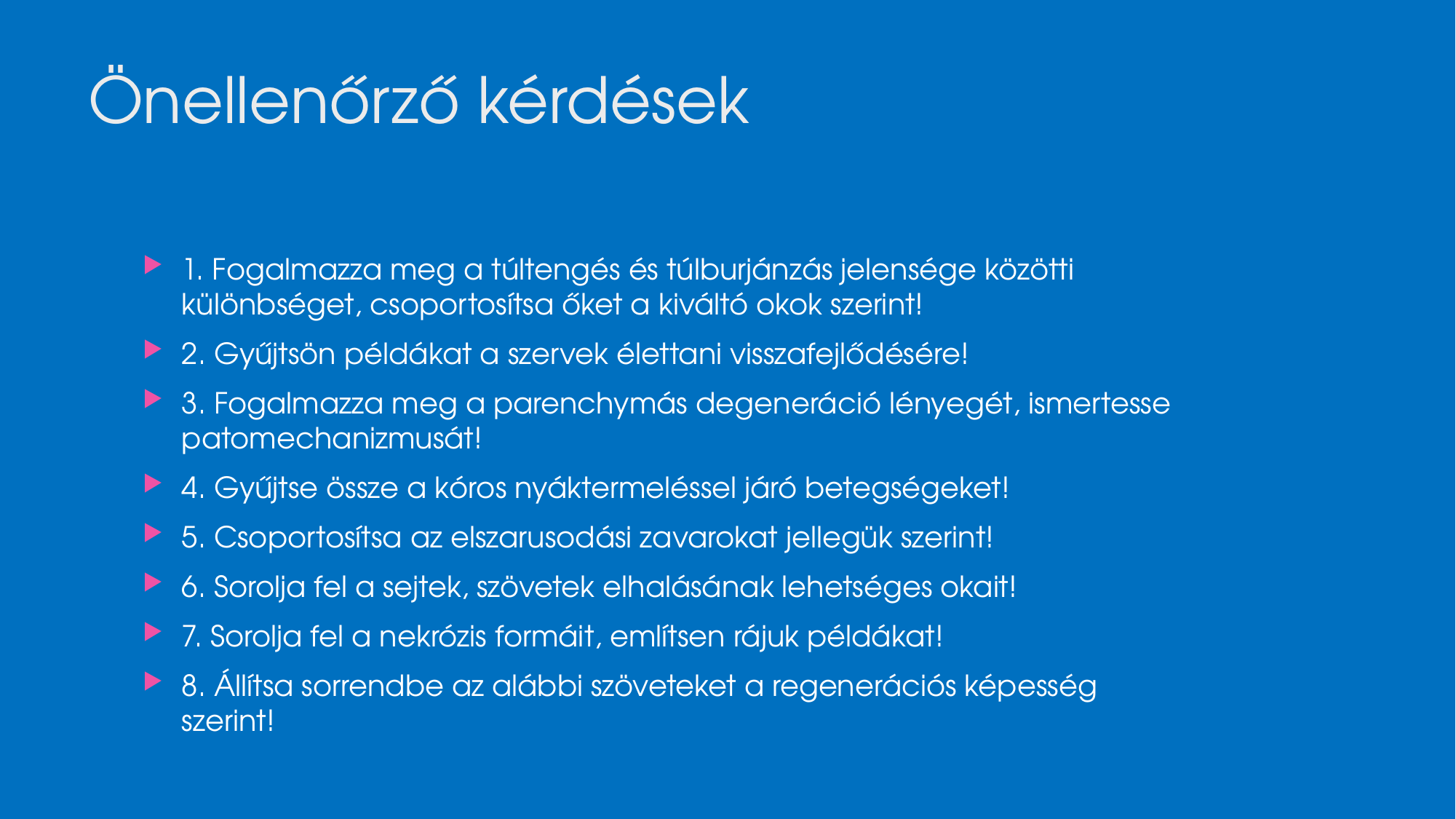

# Önellenőrző kérdések
1. Fogalmazza meg a túltengés és túlburjánzás jelensége közötti különbséget, csoportosítsa őket a kiváltó okok szerint!
2. Gyűjtsön példákat a szervek élettani visszafejlődésére!
3. Fogalmazza meg a parenchymás degeneráció lényegét, ismertesse patomechanizmusát!
4. Gyűjtse össze a kóros nyáktermeléssel járó betegségeket!
5. Csoportosítsa az elszarusodási zavarokat jellegük szerint!
6. Sorolja fel a sejtek, szövetek elhalásának lehetséges okait!
7. Sorolja fel a nekrózis formáit, említsen rájuk példákat!
8. Állítsa sorrendbe az alábbi szöveteket a regenerációs képesség szerint!